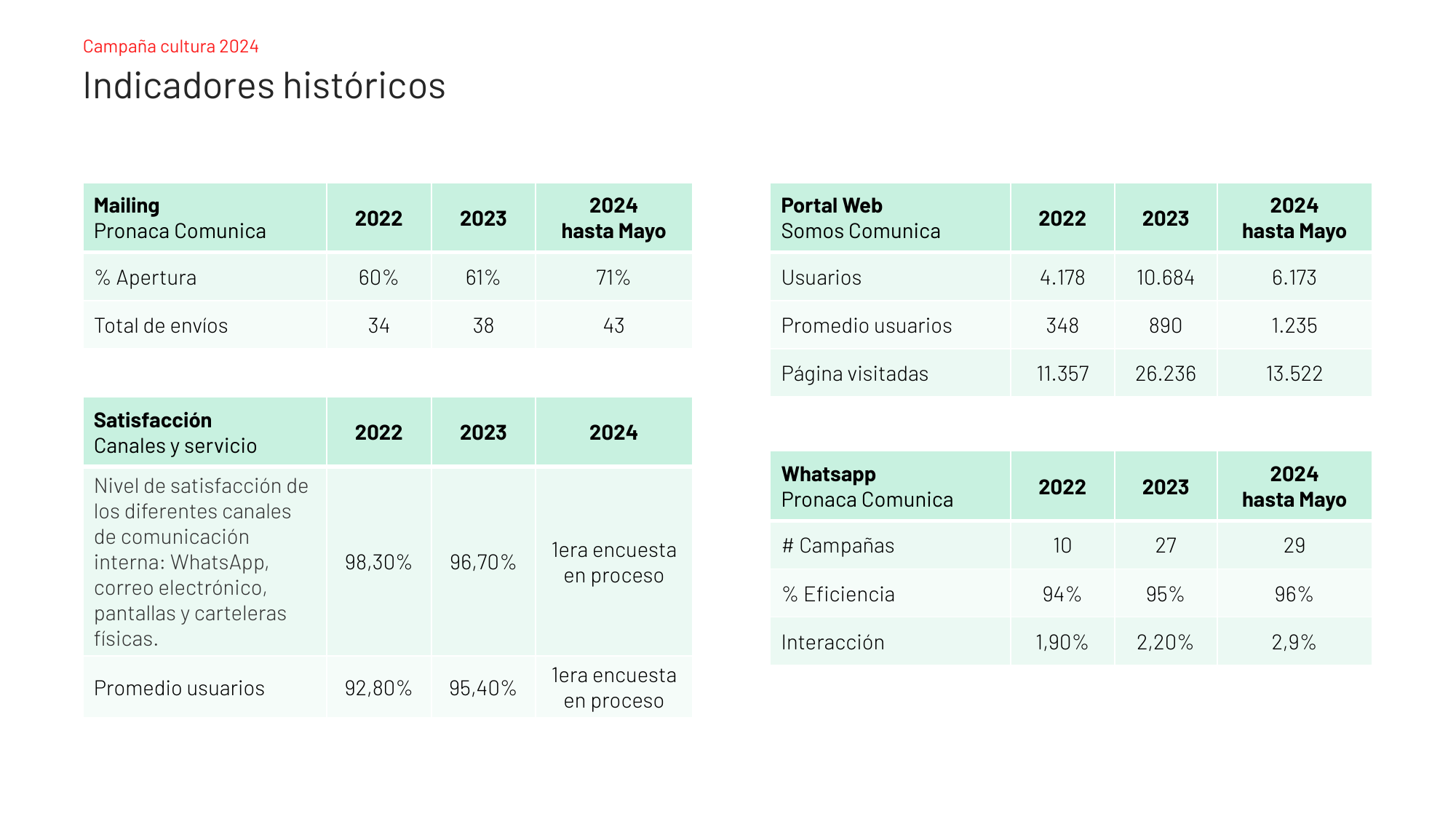

Campaña cultura 2024
# Indicadores históricos
| Mailing Pronaca Comunica | 2022 | 2023 | 2024 hasta Mayo |
| --- | --- | --- | --- |
| % Apertura | 60% | 61% | 71% |
| Total de envíos | 34 | 38 | 43 |
| Portal Web Somos Comunica | 2022 | 2023 | 2024 hasta Mayo |
| --- | --- | --- | --- |
| Usuarios | 4.178 | 10.684 | 6.173 |
| Promedio usuarios | 348 | 890 | 1.235 |
| Página visitadas | 11.357 | 26.236 | 13.522 |
| Satisfacción Canales y servicio | 2022 | 2023 | 2024 |
| --- | --- | --- | --- |
| Nivel de satisfacción de los diferentes canales de comunicación interna: WhatsApp, correo electrónico, pantallas y carteleras físicas. | 98,30% | 96,70% | 1era encuesta en proceso |
| Promedio usuarios | 92,80% | 95,40% | 1era encuesta en proceso |
| Whatsapp Pronaca Comunica | 2022 | 2023 | 2024 hasta Mayo |
| --- | --- | --- | --- |
| # Campañas | 10 | 27 | 29 |
| % Eficiencia | 94% | 95% | 96% |
| Interacción | 1,90% | 2,20% | 2,9% |